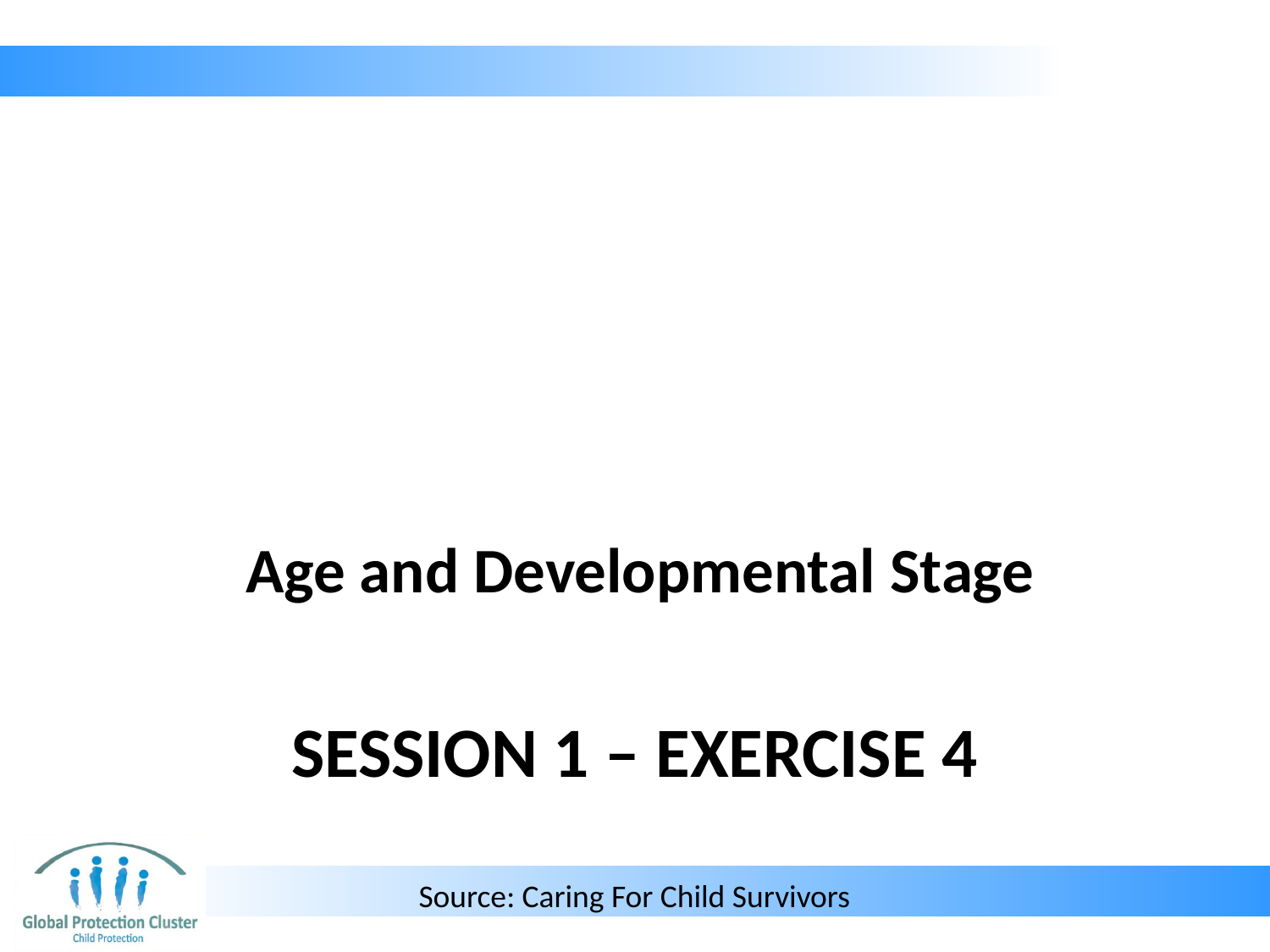

Age and Developmental Stage
# SESSION 1 – EXERCISE 4 Source: Caring For Child Survivors